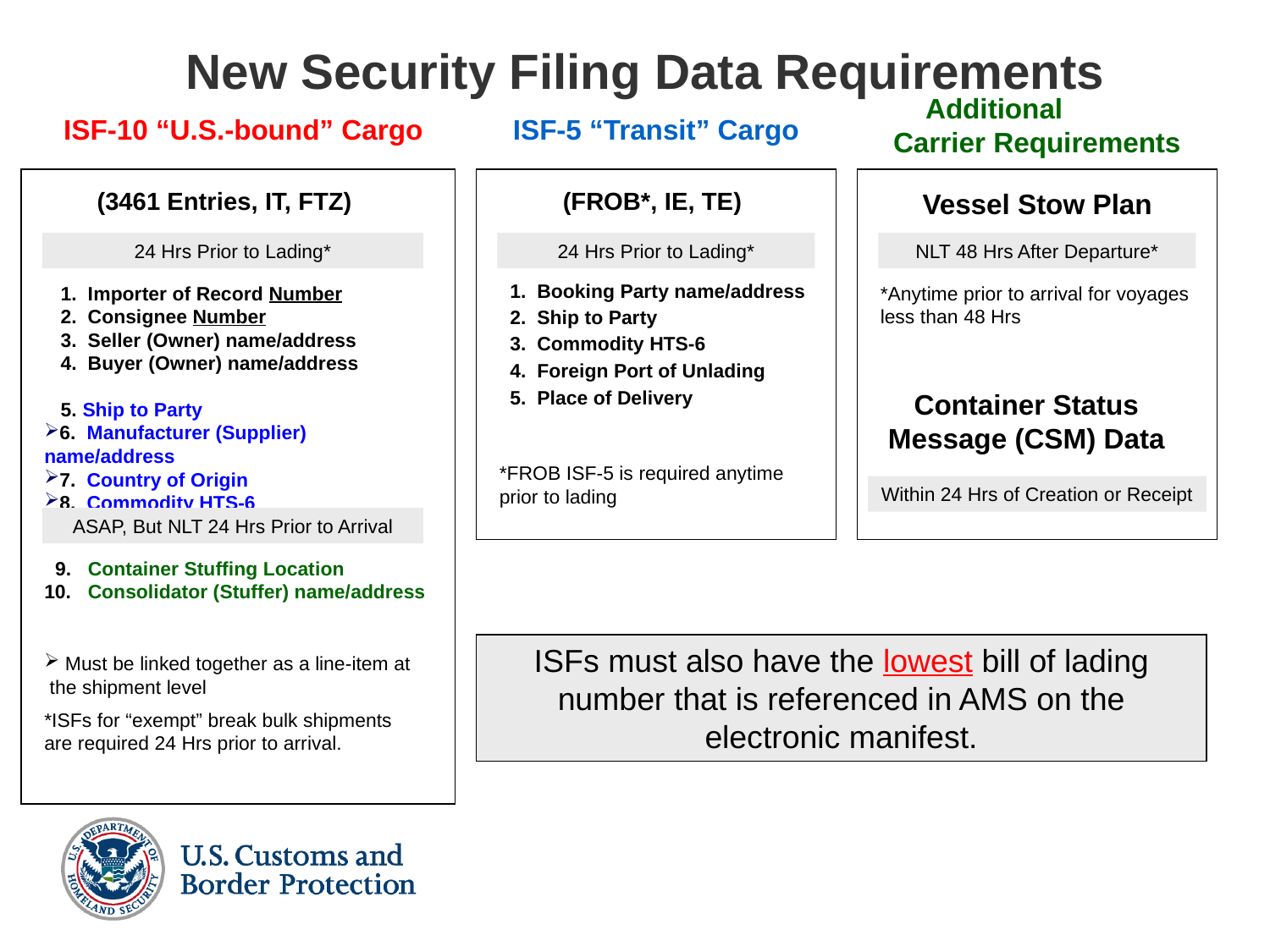

# New Security Filing Data Requirements
Additional            Carrier Requirements
ISF-10 “U.S.-bound” Cargo
ISF-5 “Transit” Cargo

(3461 Entries, IT, FTZ)
(FROB*, IE, TE)
Vessel Stow Plan
24 Hrs Prior to Lading*
24 Hrs Prior to Lading*
NLT 48 Hrs After Departure*
   1.  Importer of Record Number
   2.  Consignee Number
   3.  Seller (Owner) name/address
   4.  Buyer (Owner) name/address

   5. Ship to Party
6.  Manufacturer (Supplier) name/address
7.  Country of Origin
8.  Commodity HTS-6

1.  Booking Party name/address
2.  Ship to Party
3.  Commodity HTS-6
4.  Foreign Port of Unlading
5.  Place of Delivery
*Anytime prior to arrival for voyages less than 48 Hrs
Container Status Message (CSM) Data

*FROB ISF-5 is required anytime prior to lading
Within 24 Hrs of Creation or Receipt
ASAP, But NLT 24 Hrs Prior to Arrival
  9.   Container Stuffing Location
10.   Consolidator (Stuffer) name/address

ISFs must also have the lowest bill of lading number that is referenced in AMS on the electronic manifest.
 Must be linked together as a line-item at   the shipment level
*ISFs for “exempt” break bulk shipments are required 24 Hrs prior to arrival.